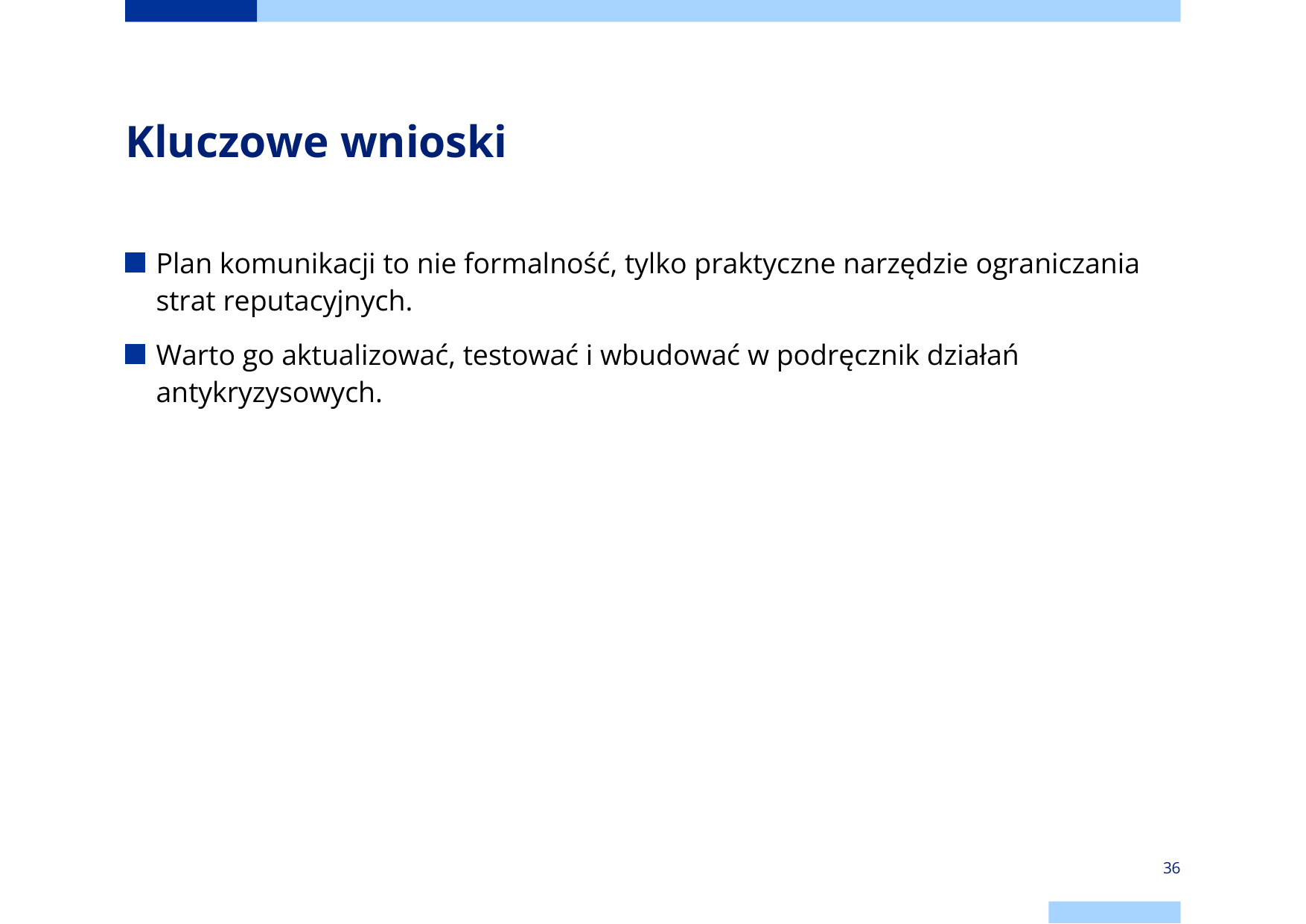

# Kluczowe wnioski
Plan komunikacji to nie formalność, tylko praktyczne narzędzie ograniczania strat reputacyjnych.
Warto go aktualizować, testować i wbudować w podręcznik działań antykryzysowych.
36